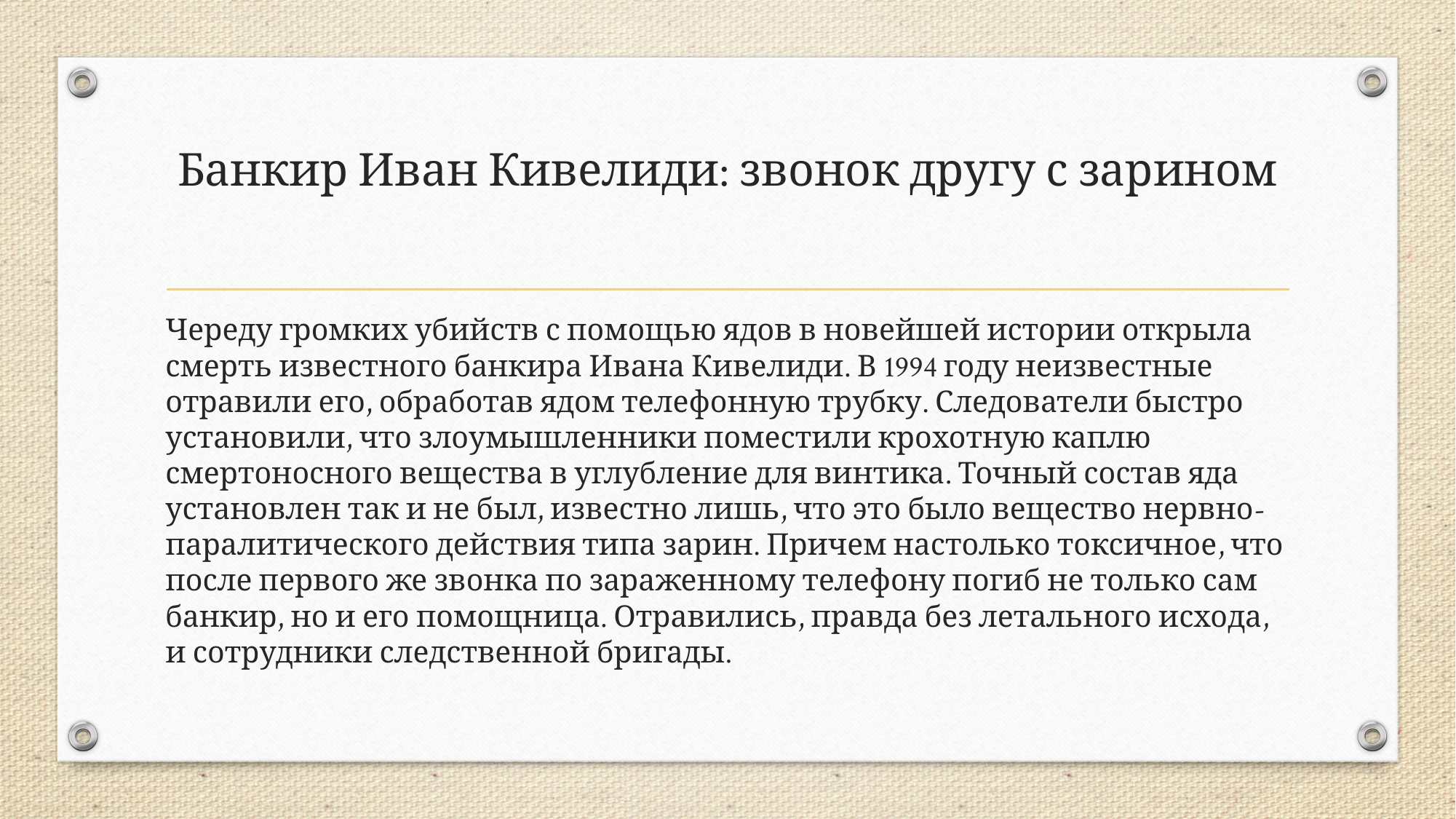

# Банкир Иван Кивелиди: звонок другу с зарином
Череду громких убийств с помощью ядов в новейшей истории открыла смерть известного банкира Ивана Кивелиди. В 1994 году неизвестные отравили его, обработав ядом телефонную трубку. Следователи быстро установили, что злоумышленники поместили крохотную каплю смертоносного вещества в углубление для винтика. Точный состав яда установлен так и не был, известно лишь, что это было вещество нервно-паралитического действия типа зарин. Причем настолько токсичное, что после первого же звонка по зараженному телефону погиб не только сам банкир, но и его помощница. Отравились, правда без летального исхода, и сотрудники следственной бригады.